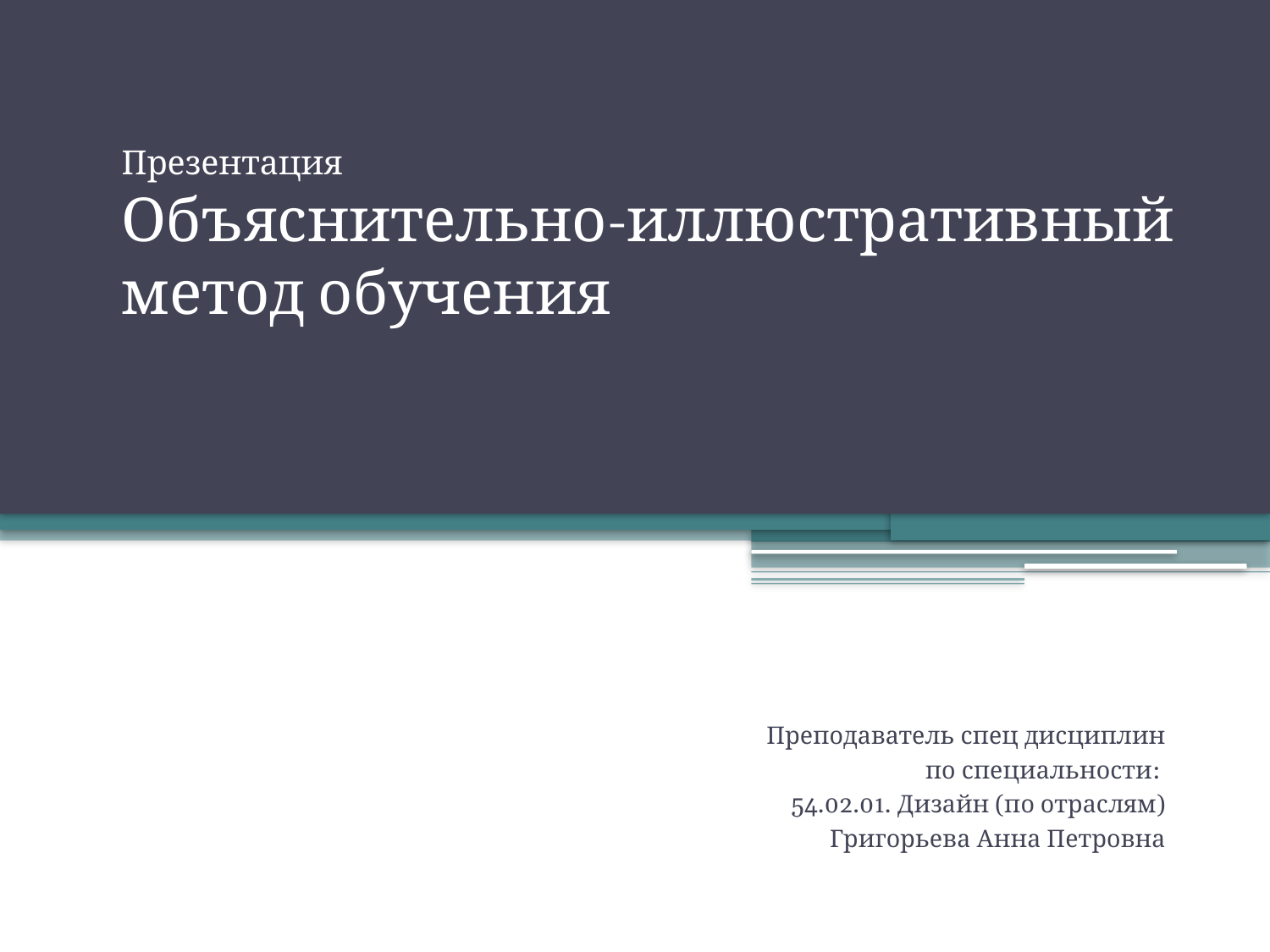

# Презентация Объяснительно-иллюстративный метод обучения
Преподаватель спец дисциплин
 по специальности:
54.02.01. Дизайн (по отраслям)
Григорьева Анна Петровна